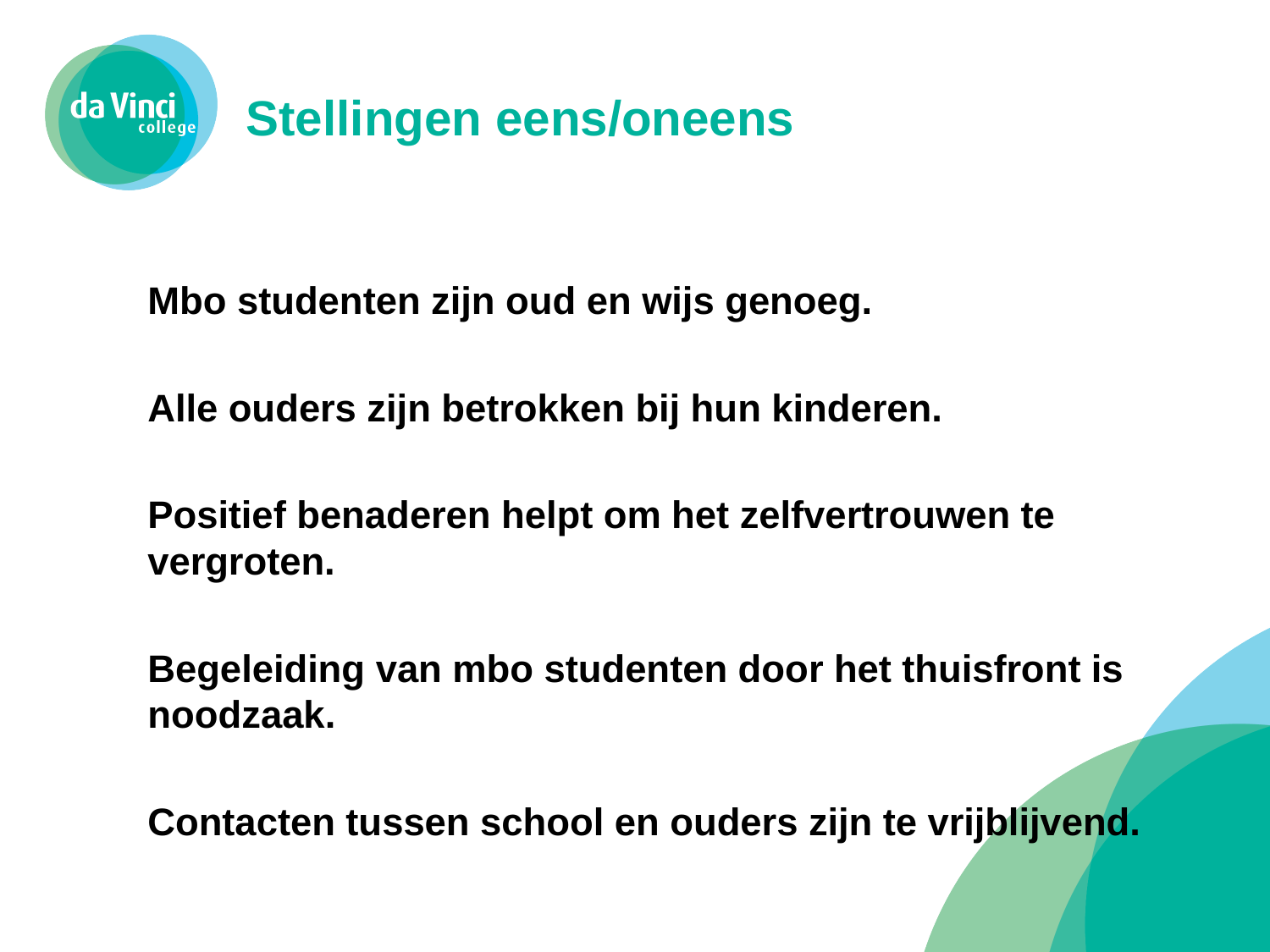

# Stellingen eens/oneens

Mbo studenten zijn oud en wijs genoeg.

Alle ouders zijn betrokken bij hun kinderen.

Positief benaderen helpt om het zelfvertrouwen te vergroten.

Begeleiding van mbo studenten door het thuisfront is noodzaak.

Contacten tussen school en ouders zijn te vrijblijvend.